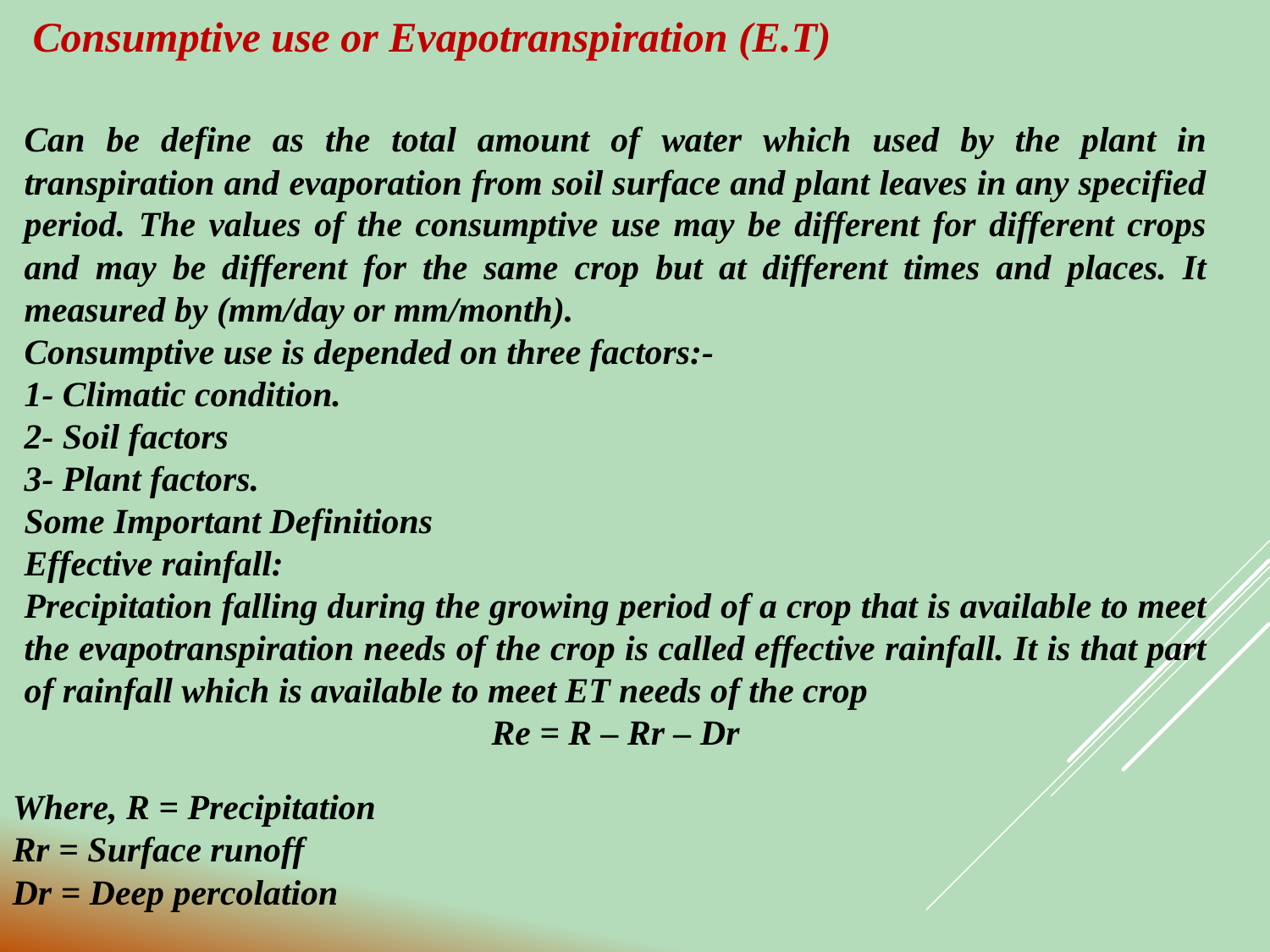

Consumptive use or Evapotranspiration (E.T)
Can be define as the total amount of water which used by the plant in transpiration and evaporation from soil surface and plant leaves in any specified period. The values of the consumptive use may be different for different crops and may be different for the same crop but at different times and places. It measured by (mm/day or mm/month).
Consumptive use is depended on three factors:-
1- Climatic condition.
2- Soil factors
3- Plant factors.
Some Important Definitions
Effective rainfall:
Precipitation falling during the growing period of a crop that is available to meet the evapotranspiration needs of the crop is called effective rainfall. It is that part of rainfall which is available to meet ET needs of the crop
Re = R – Rr – Dr

Where, R = Precipitation
Rr = Surface runoff
Dr = Deep percolation